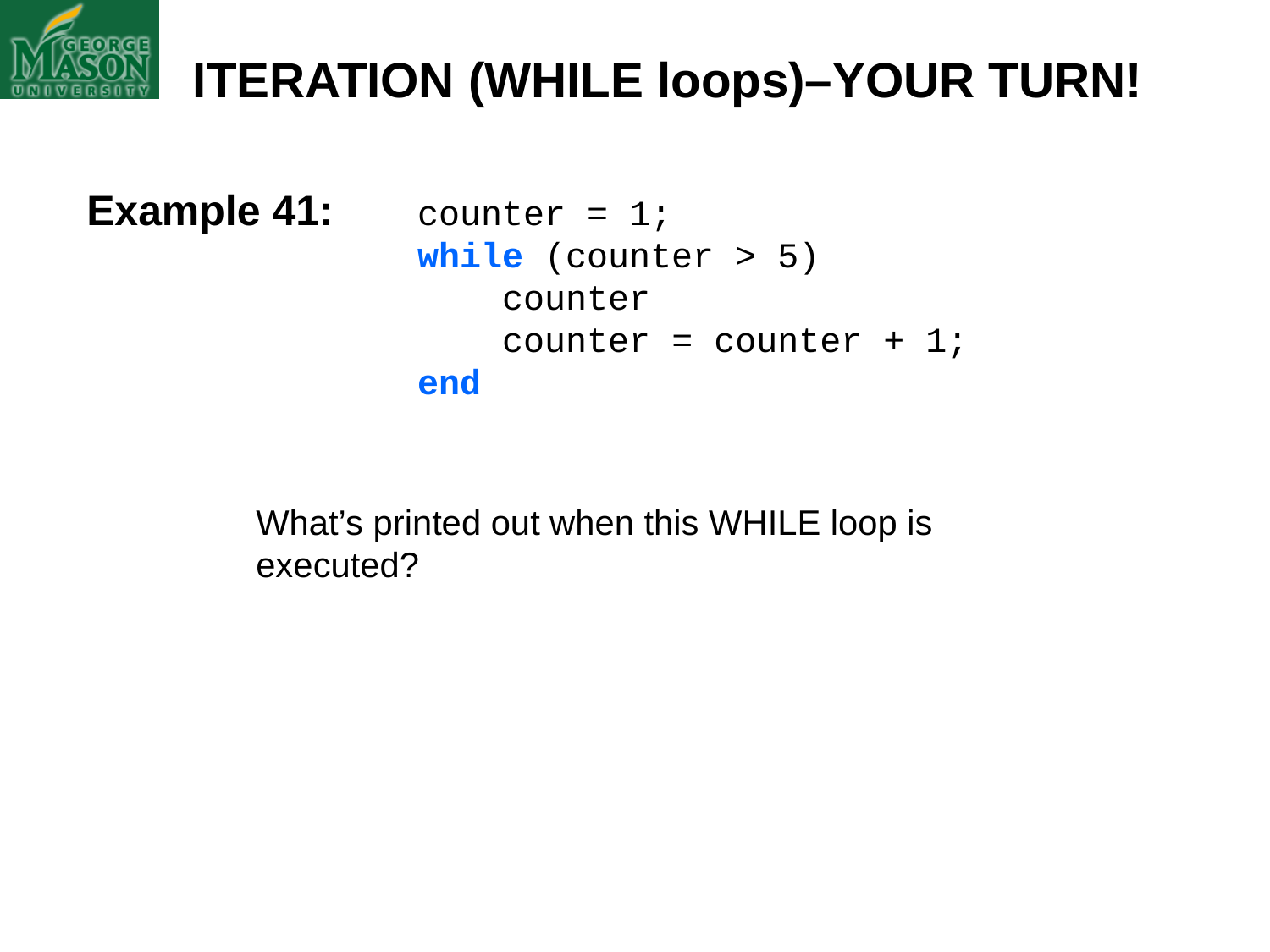

ITERATION (WHILE loops)–YOUR TURN!
Example 41:
counter = 1;
while (counter > 5)
    counter
    counter = counter + 1;
end
What’s printed out when this WHILE loop is executed?